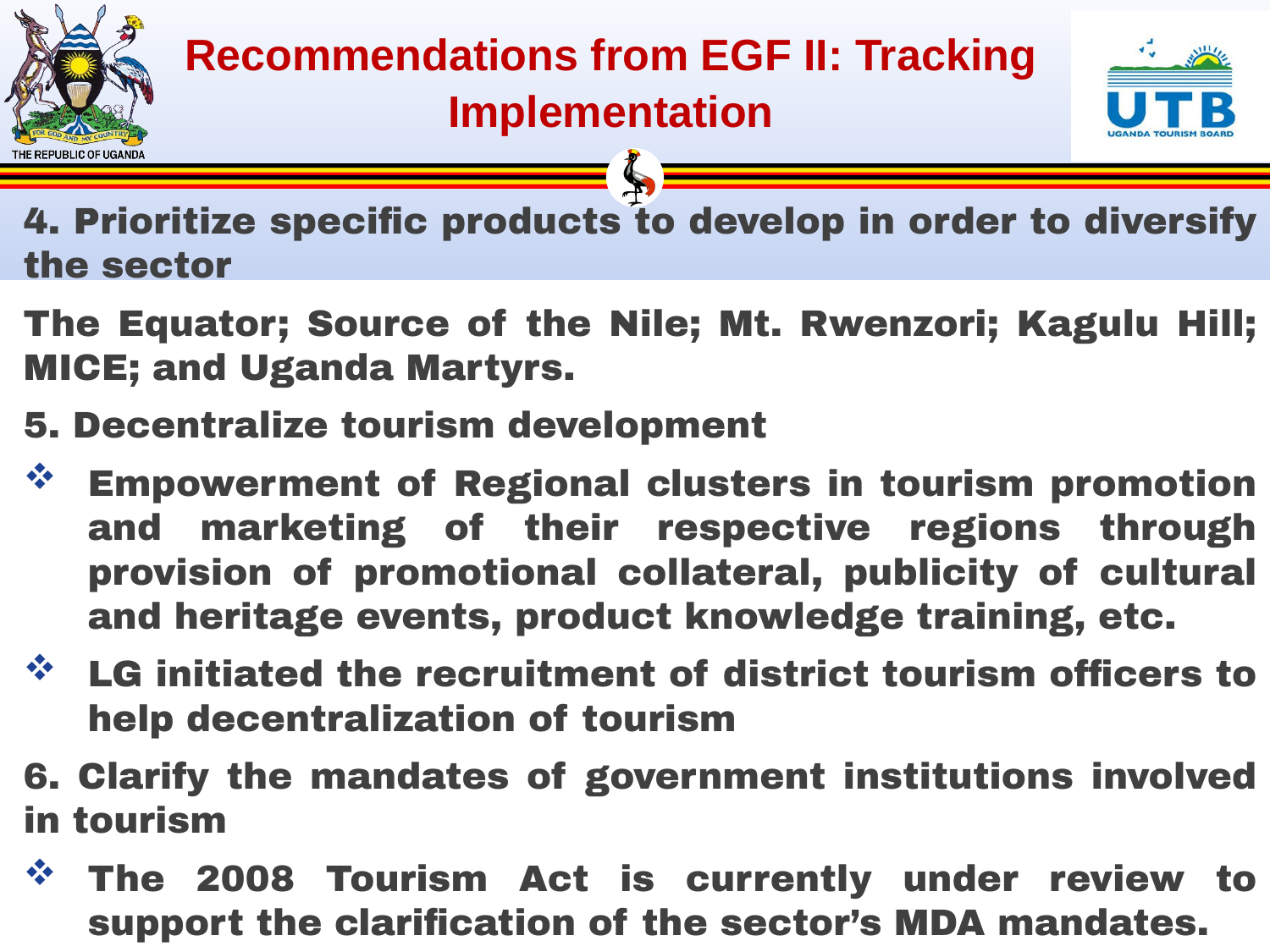

# Recommendations from EGF II: Tracking Implementation
4. Prioritize specific products to develop in order to diversify the sector
The Equator; Source of the Nile; Mt. Rwenzori; Kagulu Hill; MICE; and Uganda Martyrs.
5. Decentralize tourism development
Empowerment of Regional clusters in tourism promotion and marketing of their respective regions through provision of promotional collateral, publicity of cultural and heritage events, product knowledge training, etc.
LG initiated the recruitment of district tourism officers to help decentralization of tourism
6. Clarify the mandates of government institutions involved in tourism
The 2008 Tourism Act is currently under review to support the clarification of the sector’s MDA mandates.